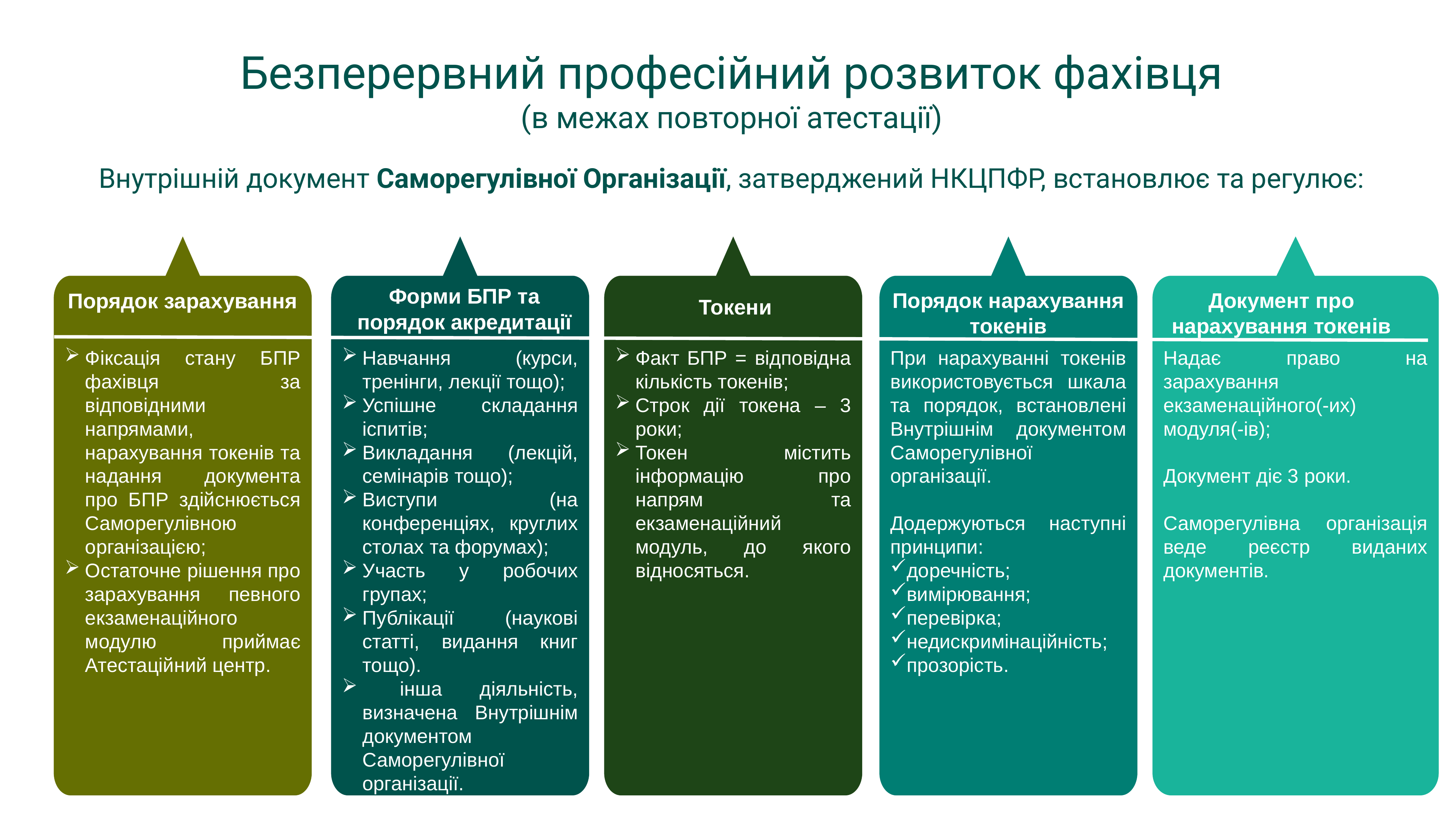

Безперервний професійний розвиток фахівця
(в межах повторної атестації)
Внутрішній документ Саморегулівної Організації, затверджений НКЦПФР, встановлює та регулює:

Форми БПР та порядок акредитації
Порядок зарахування
Порядок нарахування токенів
Документ про нарахування токенів
Токени
Фіксація стану БПР фахівця за відповідними напрямами, нарахування токенів та надання документа про БПР здійснюється Саморегулівною організацією;
Остаточне рішення про зарахування певного екзаменаційного модулю приймає Атестаційний центр.
Навчання (курси, тренінги, лекції тощо);
Успішне складання іспитів;
Викладання (лекцій, семінарів тощо);
Виступи (на конференціях, круглих столах та форумах);
Участь у робочих групах;
Публікації (наукові статті, видання книг тощо).
 інша діяльність, визначена Внутрішнім документом Саморегулівної організації.
Факт БПР = відповідна кількість токенів;
Строк дії токена – 3 роки;
Токен містить інформацію про напрям та екзаменаційний модуль, до якого відносяться.
При нарахуванні токенів використовується шкала та порядок, встановлені Внутрішнім документом Саморегулівної організації.

Додержуються наступні принципи:
доречність;
вимірювання;
перевірка;
недискримінаційність;
прозорість.

Надає право на зарахування екзаменаційного(-их) модуля(-ів);

Документ діє 3 роки.

Саморегулівна організація веде реєстр виданих документів.